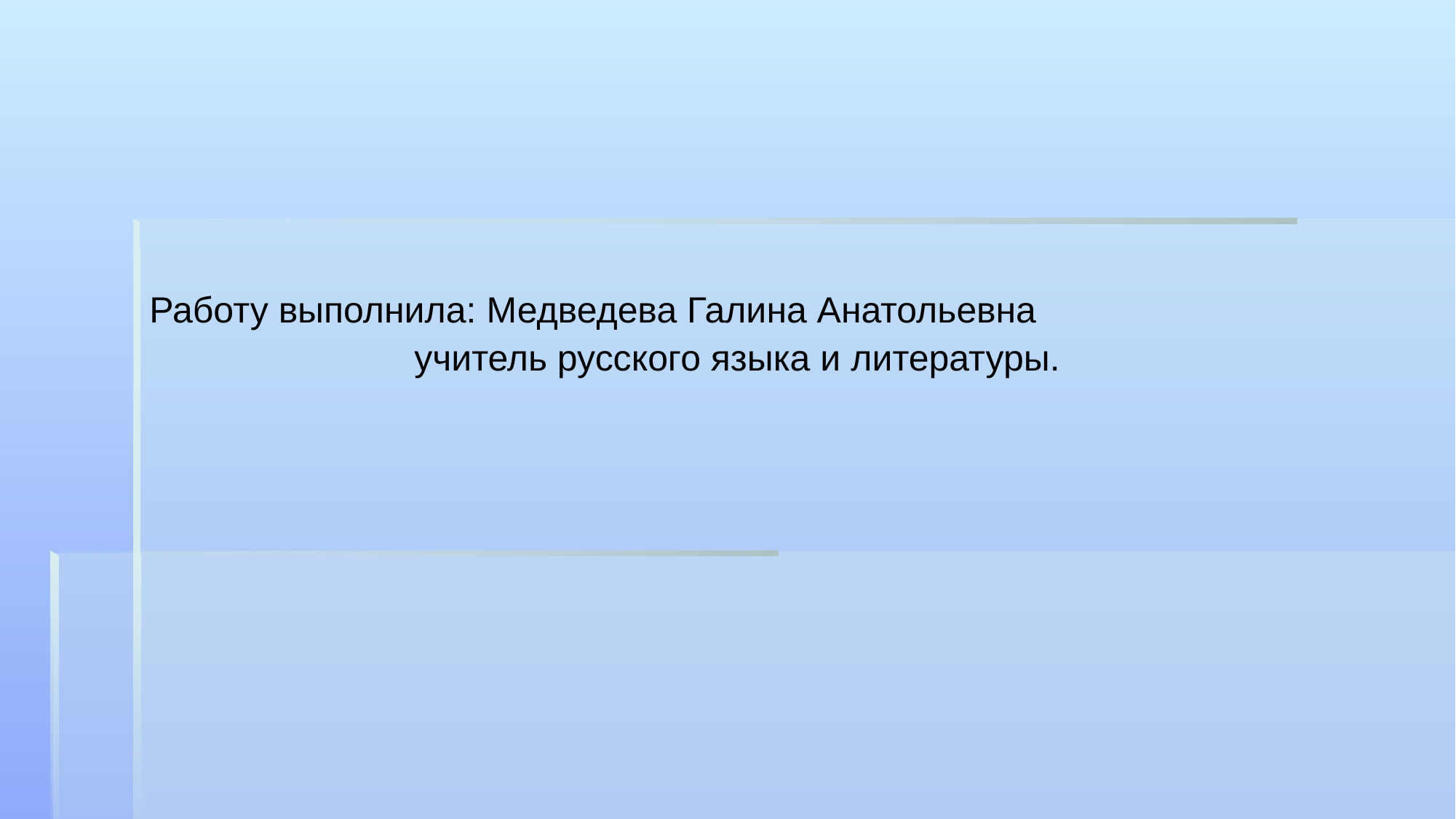

Работу выполнила: Медведева Галина Анатольевна
                          учитель русского языка и литературы.